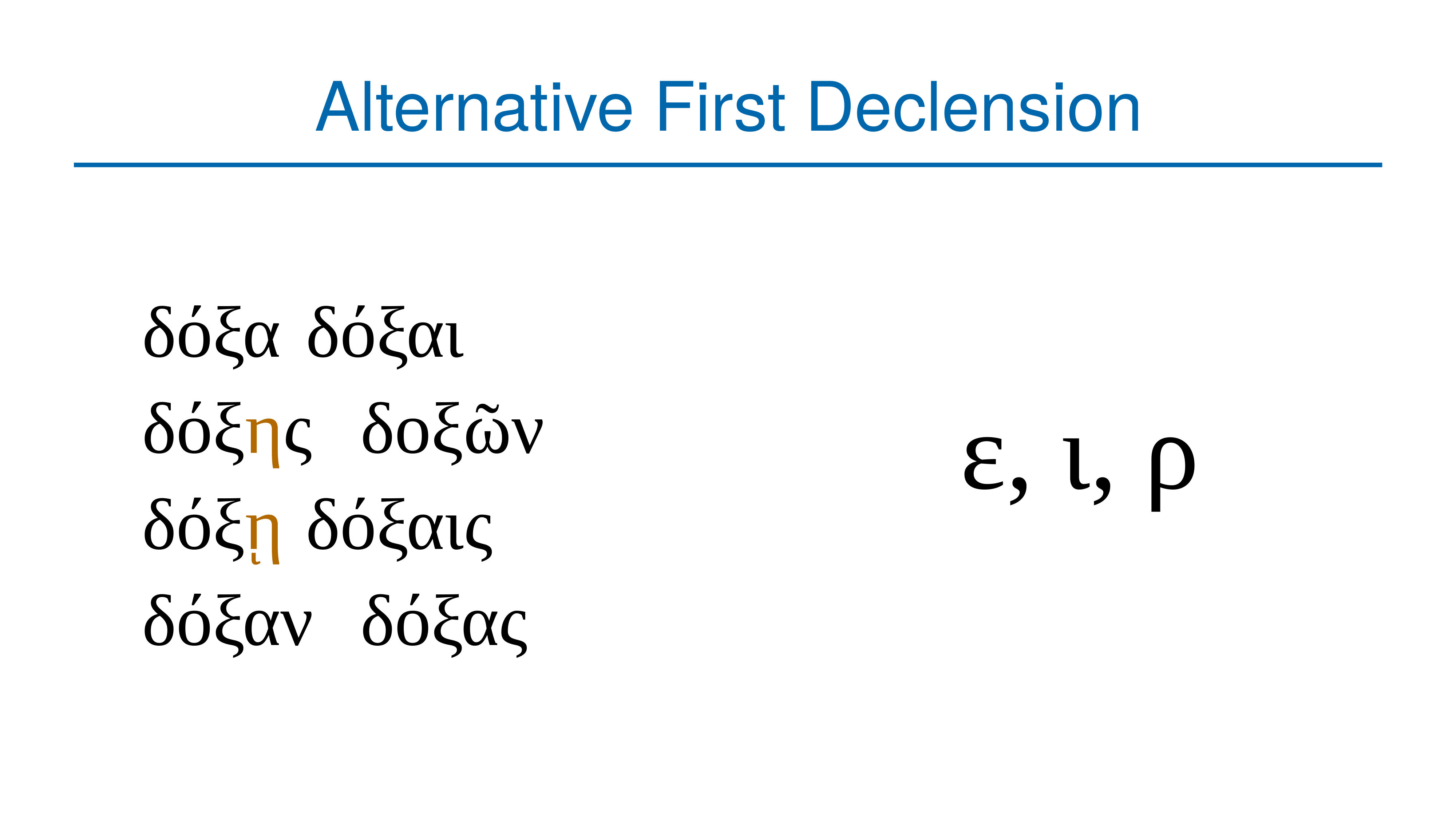

# Alternative First Declension
δόξα	δόξαι
δόξης	δοξῶν
δόξῃ	δόξαις
δόξαν	δόξας
ε, ι, ρ